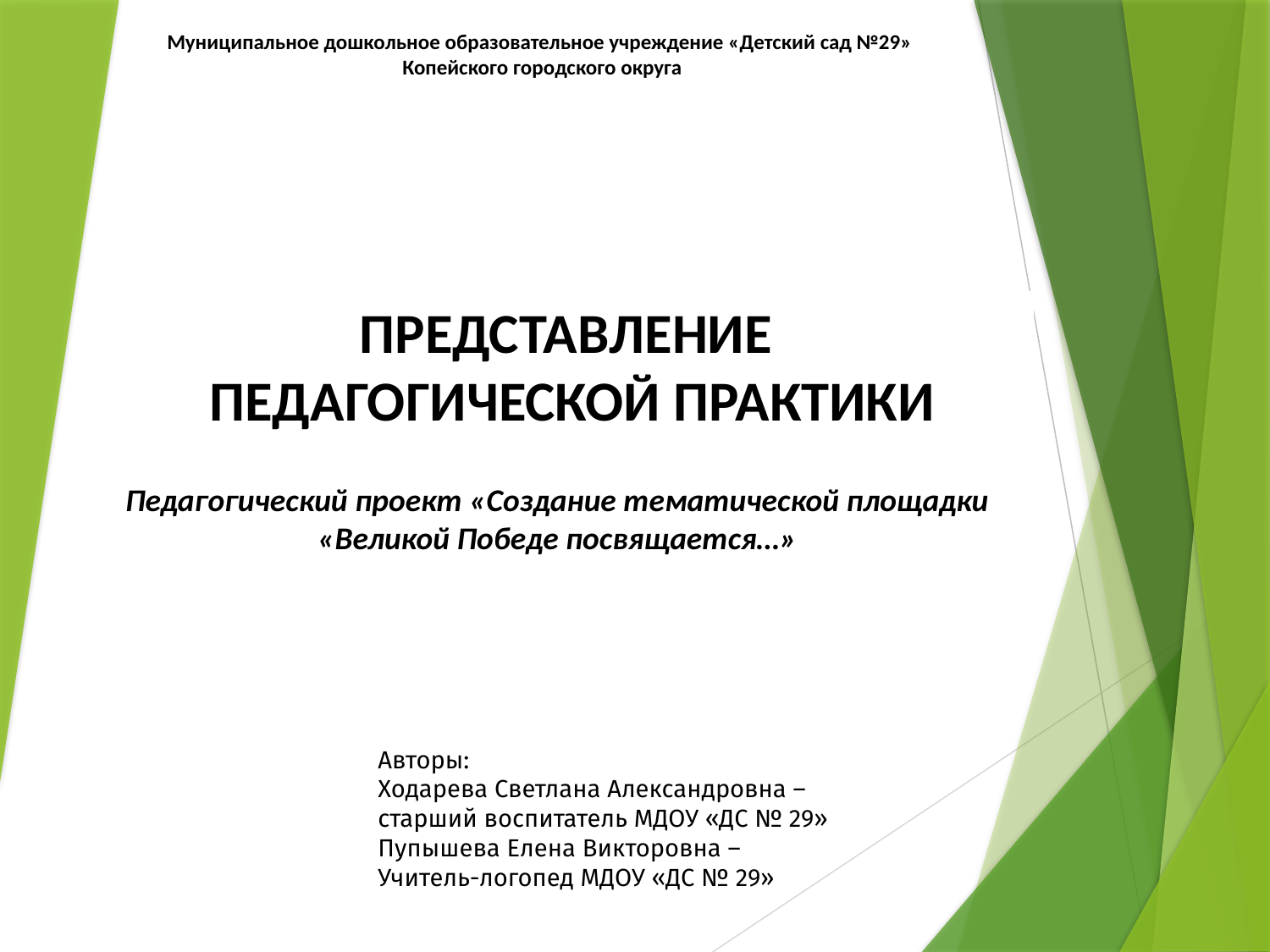

Муниципальное дошкольное образовательное учреждение «Детский сад №29»
  Копейского городского округа

ПРЕДСТАВЛЕНИЕ
ПЕДАГОГИЧЕСКОЙ ПРАКТИКИ
Педагогический проект «Создание тематической площадки «Великой Победе посвящается…»

Авторы:
Ходарева Светлана Александровна –
старший воспитатель МДОУ «ДС № 29»
Пупышева Елена Викторовна –
Учитель-логопед МДОУ «ДС № 29»